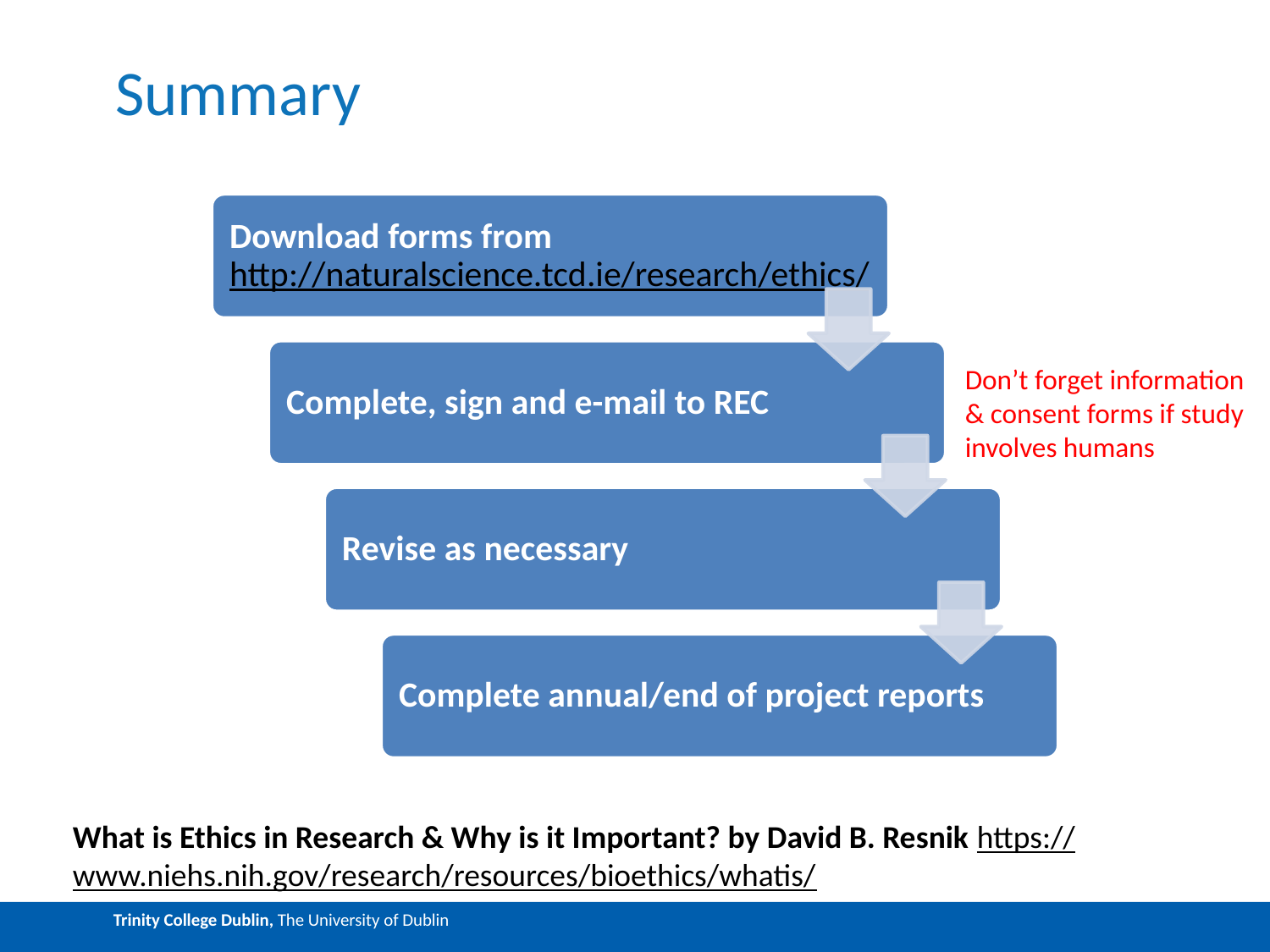

# Summary
Download forms from http://naturalscience.tcd.ie/research/ethics/
Complete, sign and e-mail to REC
Revise as necessary
Complete annual/end of project reports

Don’t forget information & consent forms if study involves humans
What is Ethics in Research & Why is it Important? by David B. Resnik https://www.niehs.nih.gov/research/resources/bioethics/whatis/